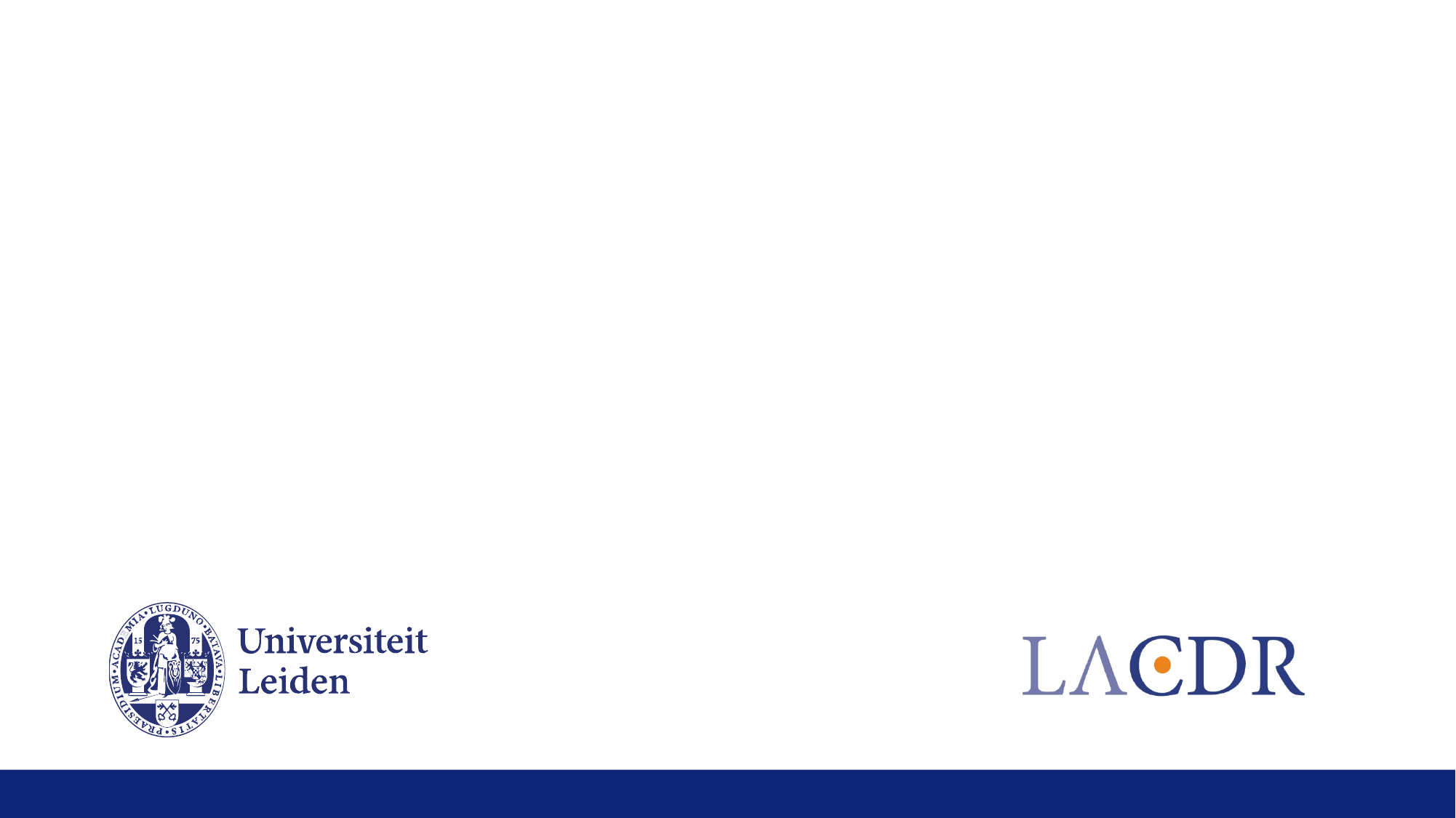

# How study design affects parameter estimation in viral dynamic modelling
Maria Duminec